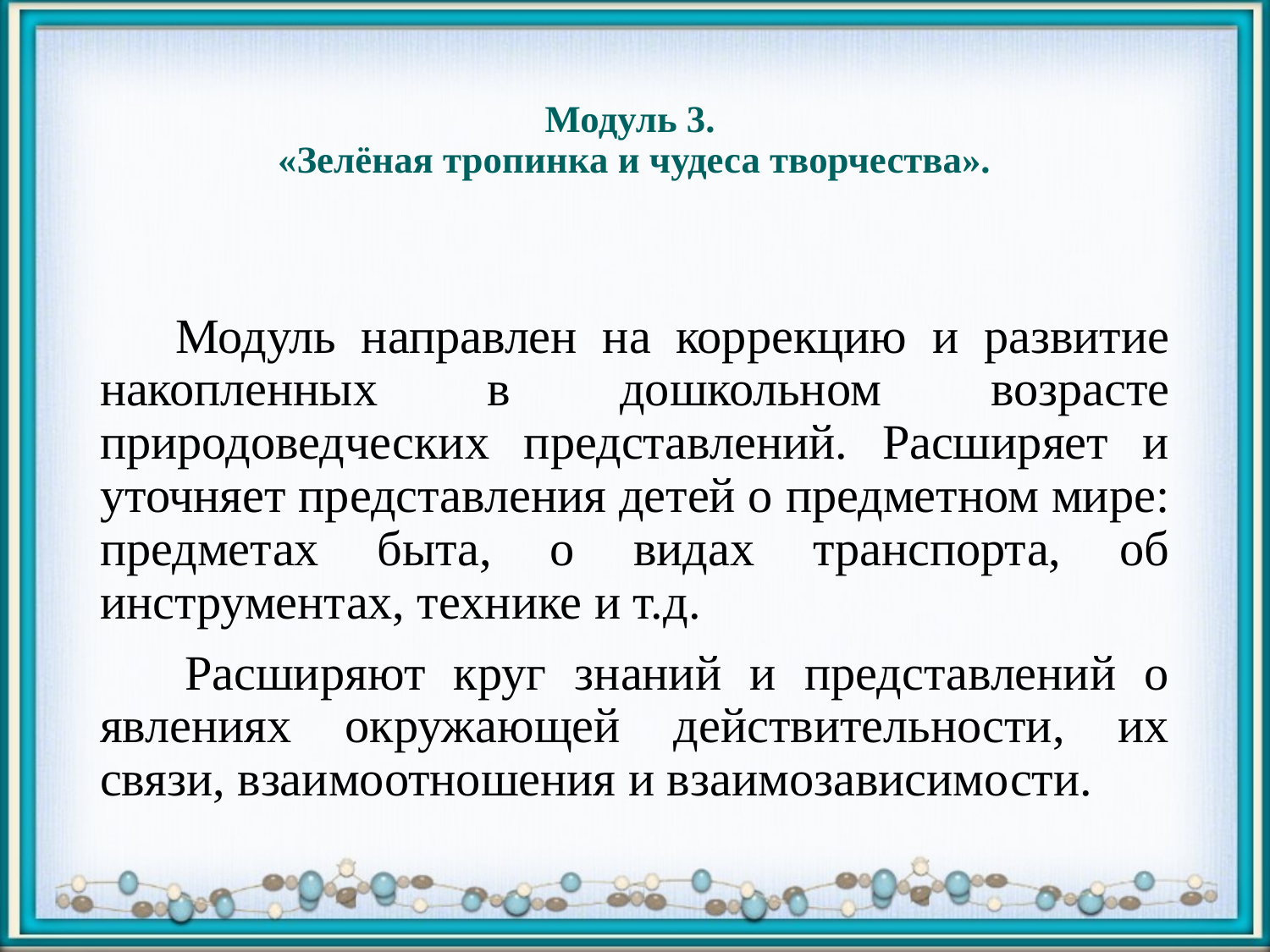

# Модуль 3. «Зелёная тропинка и чудеса творчества».
   Модуль направлен на коррекцию и развитие накопленных в дошкольном возрасте природоведческих представлений. Расширяет и уточняет представления детей о предметном мире: предметах быта, о видах транспорта, об инструментах, технике и т.д.
   Расширяют круг знаний и представлений о явлениях окружающей действительности, их связи, взаимоотношения и взаимозависимости.